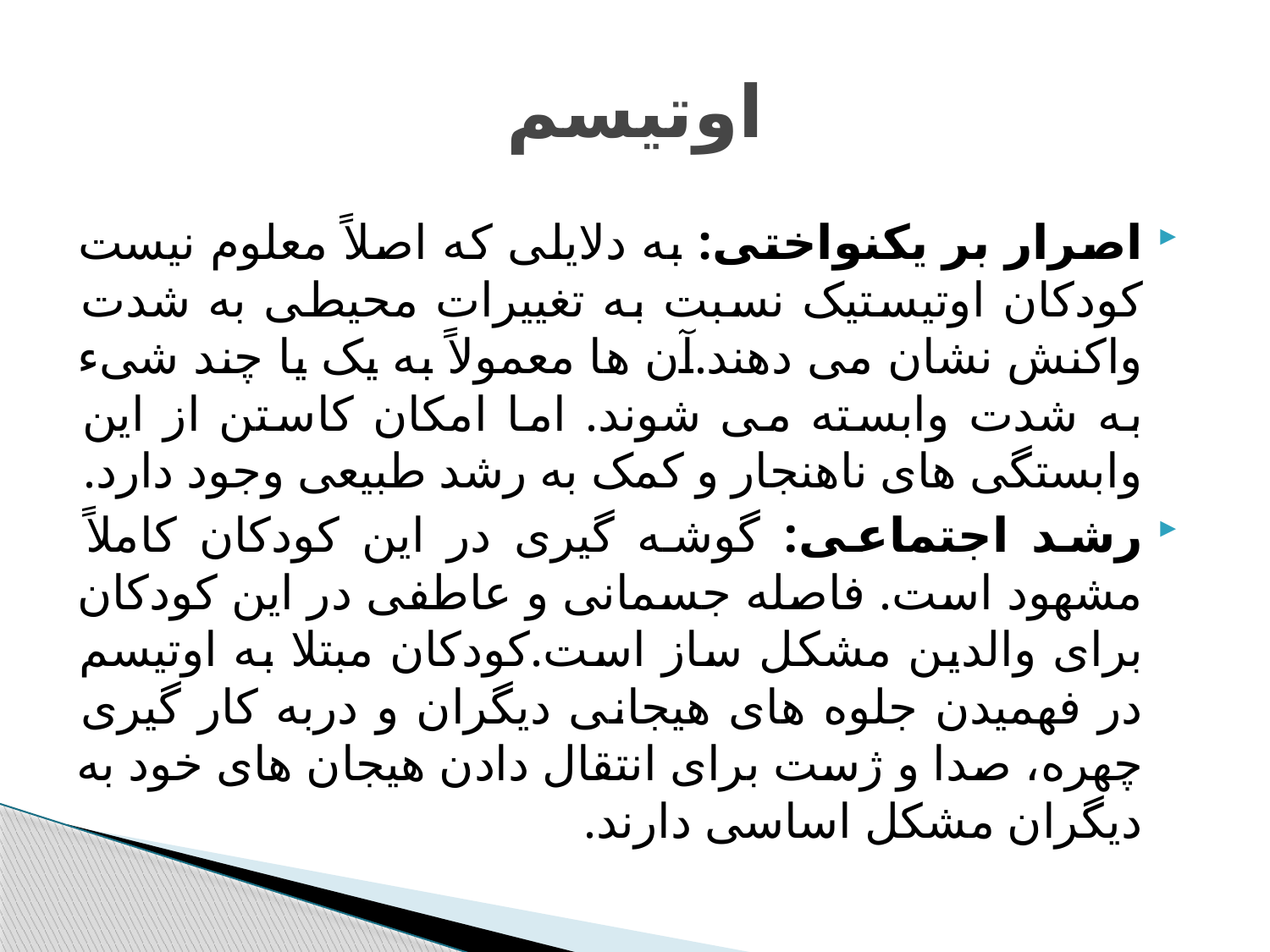

# اوتیسم
اصرار بر یکنواختی: به دلایلی که اصلاً معلوم نیست کودکان اوتیستیک نسبت به تغییرات محیطی به شدت واکنش نشان می دهند.آن ها معمولاً به یک یا چند شیء به شدت وابسته می شوند. اما امکان کاستن از این وابستگی های ناهنجار و کمک به رشد طبیعی وجود دارد.
رشد اجتماعی: گوشه گیری در این کودکان کاملاً مشهود است. فاصله جسمانی و عاطفی در این کودکان برای والدین مشکل ساز است.کودکان مبتلا به اوتیسم در فهمیدن جلوه های هیجانی دیگران و دربه کار گیری چهره، صدا و ژست برای انتقال دادن هیجان های خود به دیگران مشکل اساسی دارند.